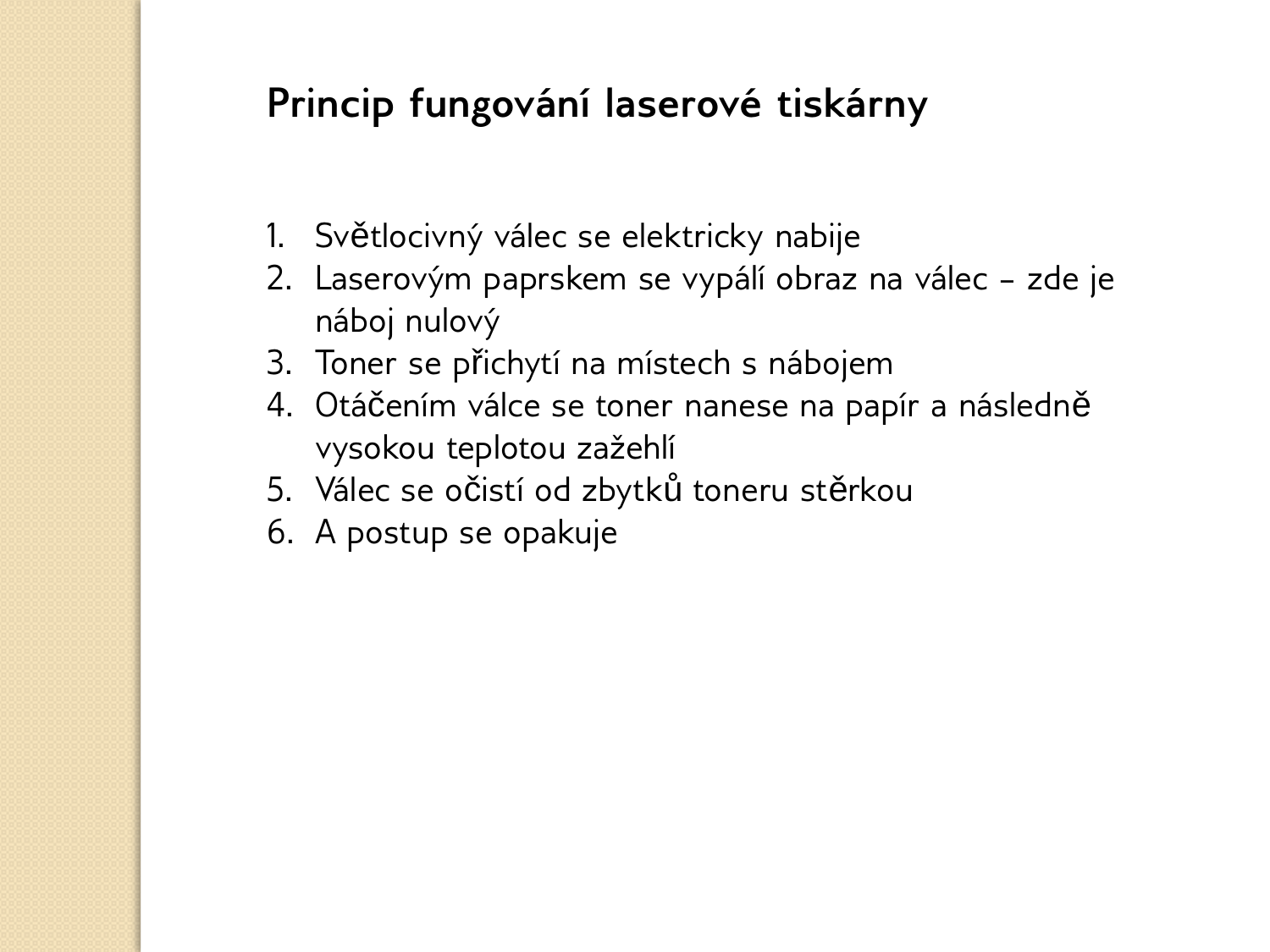

Princip fungování laserové tiskárny
Světlocivný válec se elektricky nabije
Laserovým paprskem se vypálí obraz na válec – zde je náboj nulový
Toner se přichytí na místech s nábojem
Otáčením válce se toner nanese na papír a následně vysokou teplotou zažehlí
Válec se očistí od zbytků toneru stěrkou
A postup se opakuje